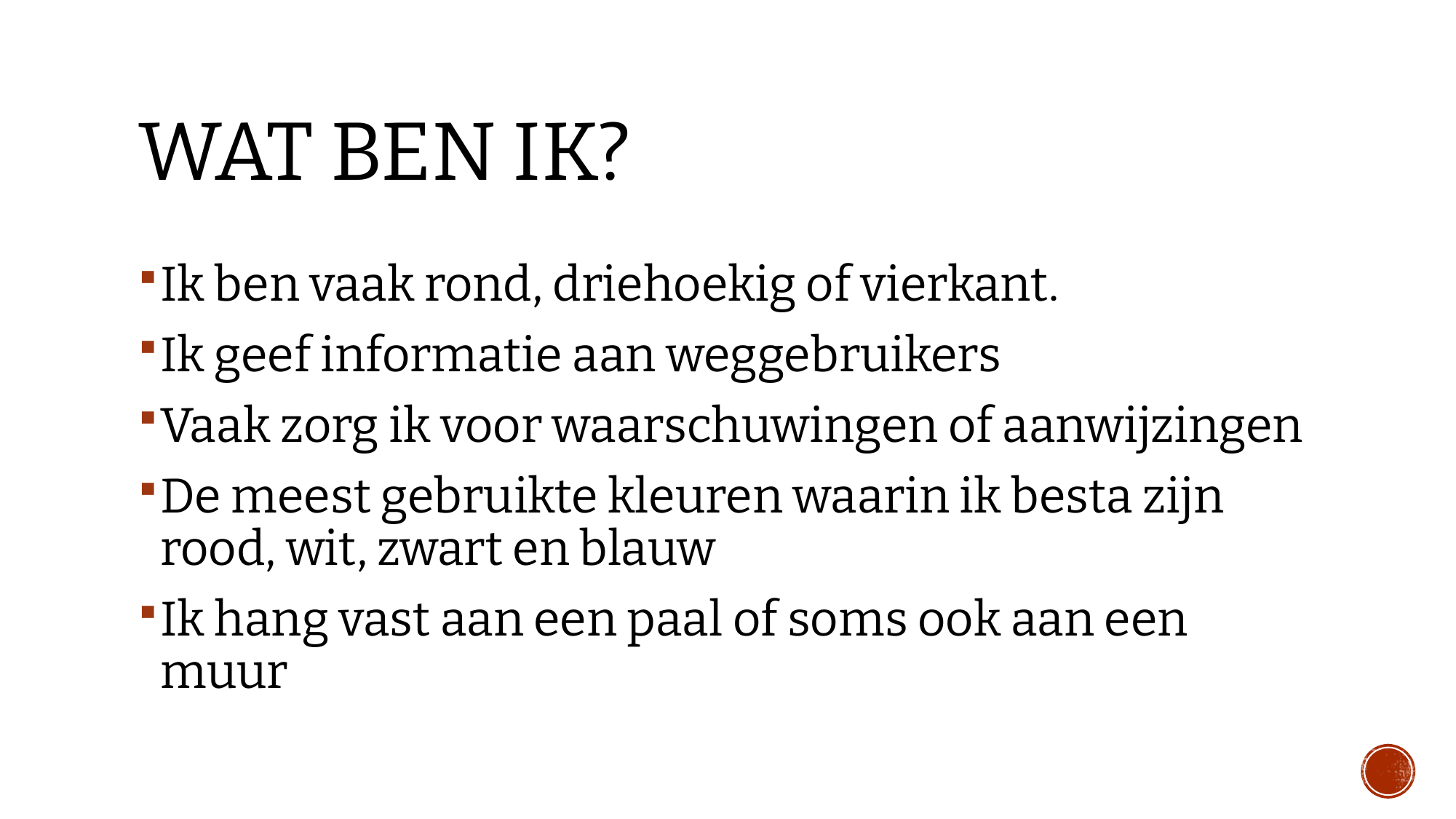

# Wat ben ik?
Ik ben vaak rond, driehoekig of vierkant.
Ik geef informatie aan weggebruikers
Vaak zorg ik voor waarschuwingen of aanwijzingen
De meest gebruikte kleuren waarin ik besta zijn rood, wit, zwart en blauw
Ik hang vast aan een paal of soms ook aan een muur